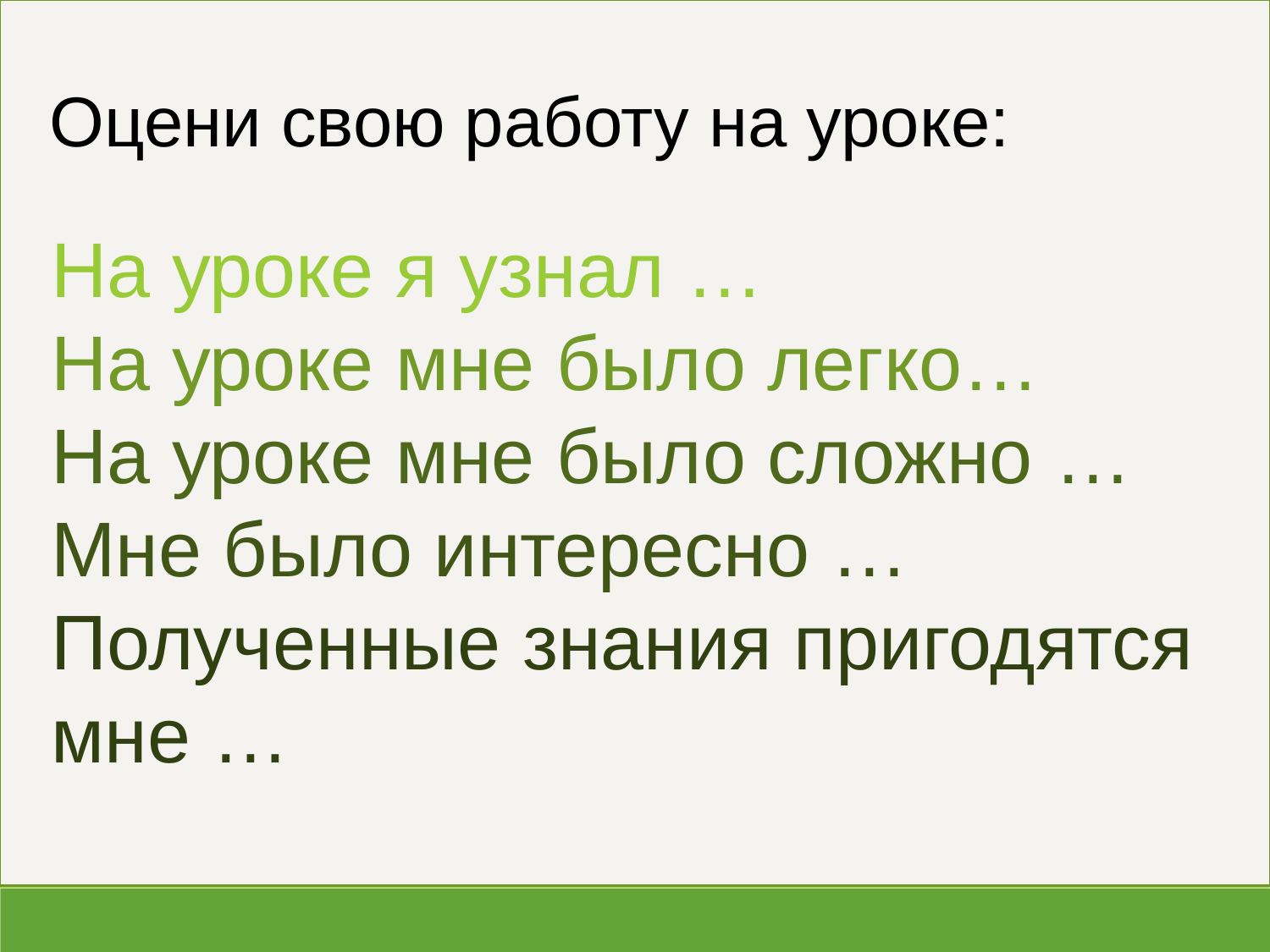

Оцени свою работу на уроке:
На уроке я узнал …
На уроке мне было легко…
На уроке мне было сложно …
Мне было интересно …
Полученные знания пригодятся мне …